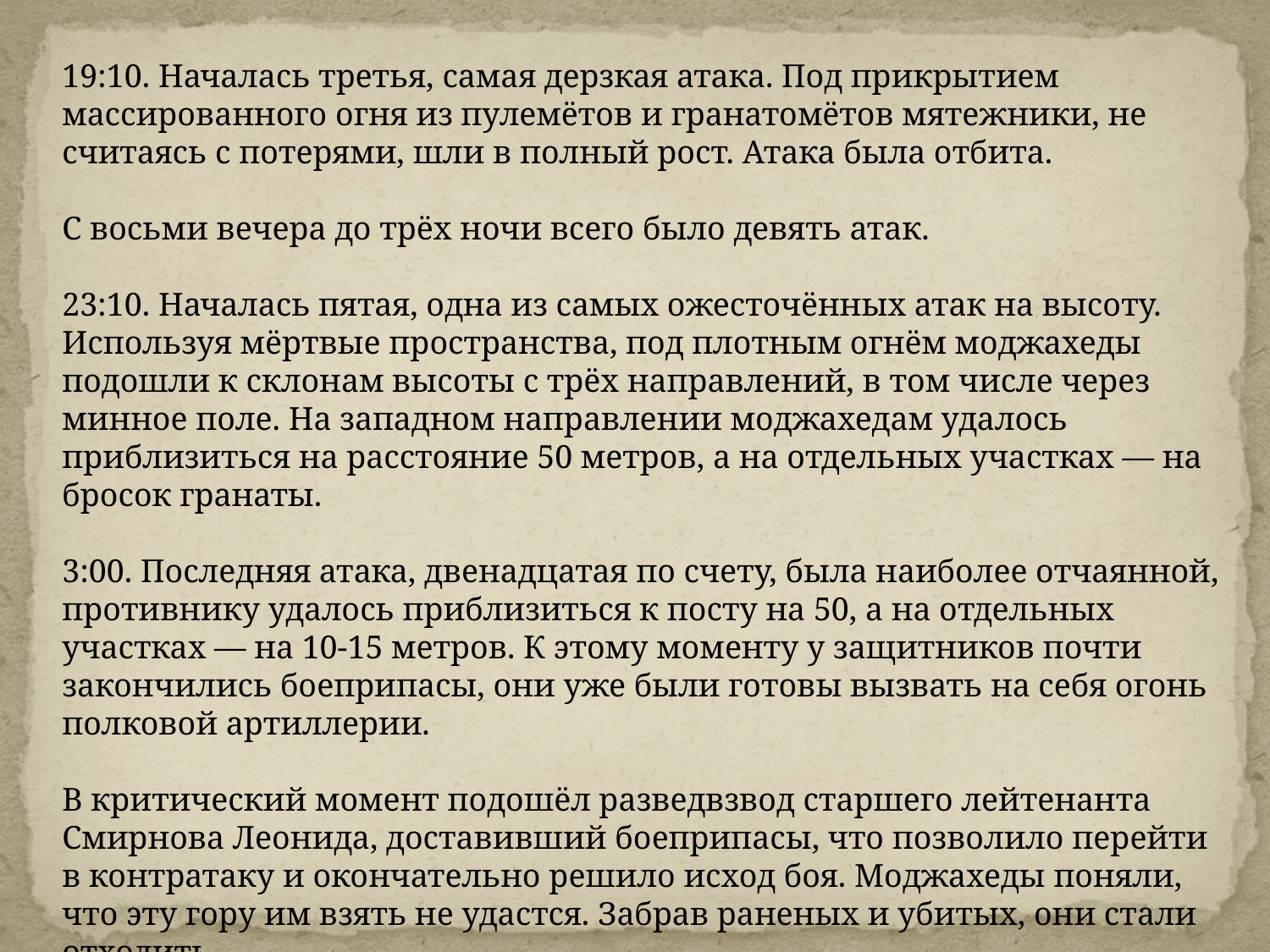

19:10. Началась третья, самая дерзкая атака. Под прикрытием массированного огня из пулемётов и гранатомётов мятежники, не считаясь с потерями, шли в полный рост. Атака была отбита.

С восьми вечера до трёх ночи всего было девять атак.

23:10. Началась пятая, одна из самых ожесточённых атак на высоту. Используя мёртвые пространства, под плотным огнём моджахеды подошли к склонам высоты с трёх направлений, в том числе через минное поле. На западном направлении моджахедам удалось приблизиться на расстояние 50 метров, а на отдельных участках — на бросок гранаты.

3:00. Последняя атака, двенадцатая по счету, была наиболее отчаянной, противнику удалось приблизиться к посту на 50, а на отдельных участках — на 10-15 метров. К этому моменту у защитников почти закончились боеприпасы, они уже были готовы вызвать на себя огонь полковой артиллерии.

В критический момент подошёл разведвзвод старшего лейтенанта Смирнова Леонида, доставивший боеприпасы, что позволило перейти в контратаку и окончательно решило исход боя. Моджахеды поняли, что эту гору им взять не удастся. Забрав раненых и убитых, они стали отходить.